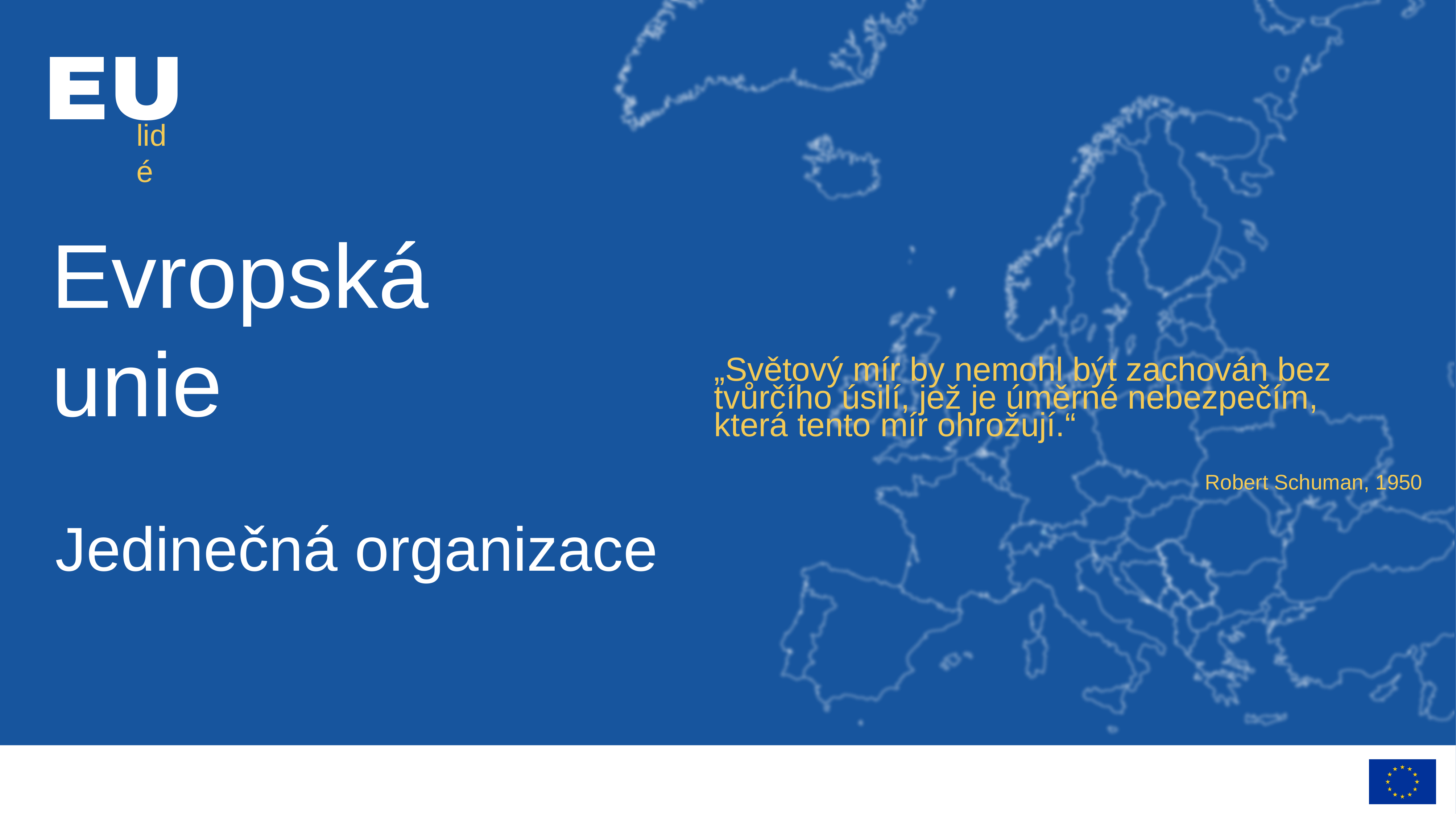

Evropská unie
„Světový mír by nemohl být zachován bez tvůrčího úsilí, jež je úměrné nebezpečím, která tento mír ohrožují.“
Robert Schuman, 1950
Jedinečná organizace